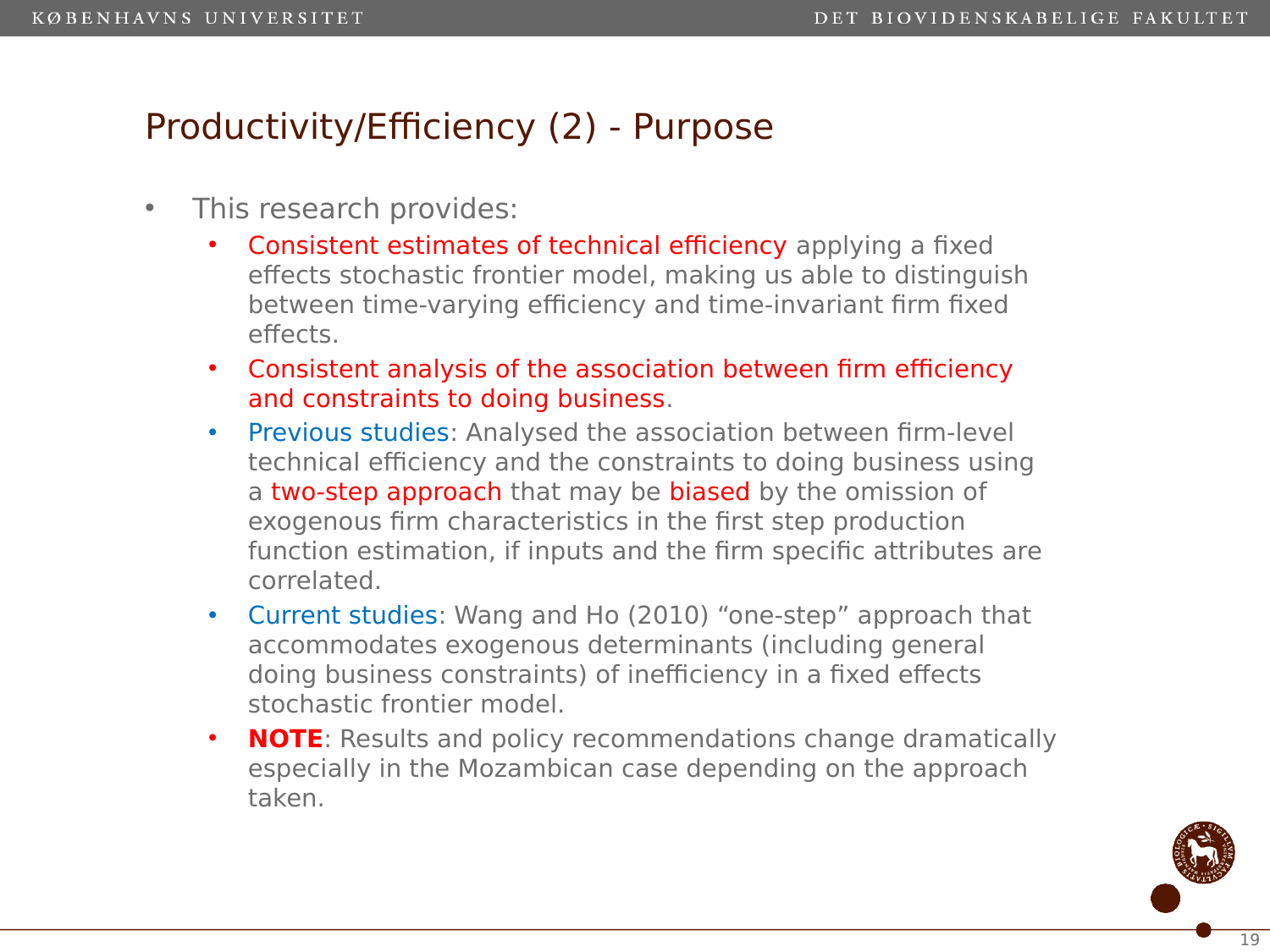

# Productivity/Efficiency (2) - Purpose
This research provides:
Consistent estimates of technical efficiency applying a fixed effects stochastic frontier model, making us able to distinguish between time-varying efficiency and time-invariant firm fixed effects.
Consistent analysis of the association between firm efficiency and constraints to doing business.
Previous studies: Analysed the association between firm‐level technical efficiency and the constraints to doing business using a two‐step approach that may be biased by the omission of exogenous firm characteristics in the first step production function estimation, if inputs and the firm specific attributes are correlated.
Current studies: Wang and Ho (2010) “one-step” approach that accommodates exogenous determinants (including general doing business constraints) of inefficiency in a fixed effects  stochastic frontier model.
NOTE: Results and policy recommendations change dramatically especially in the Mozambican case depending on the approach taken.